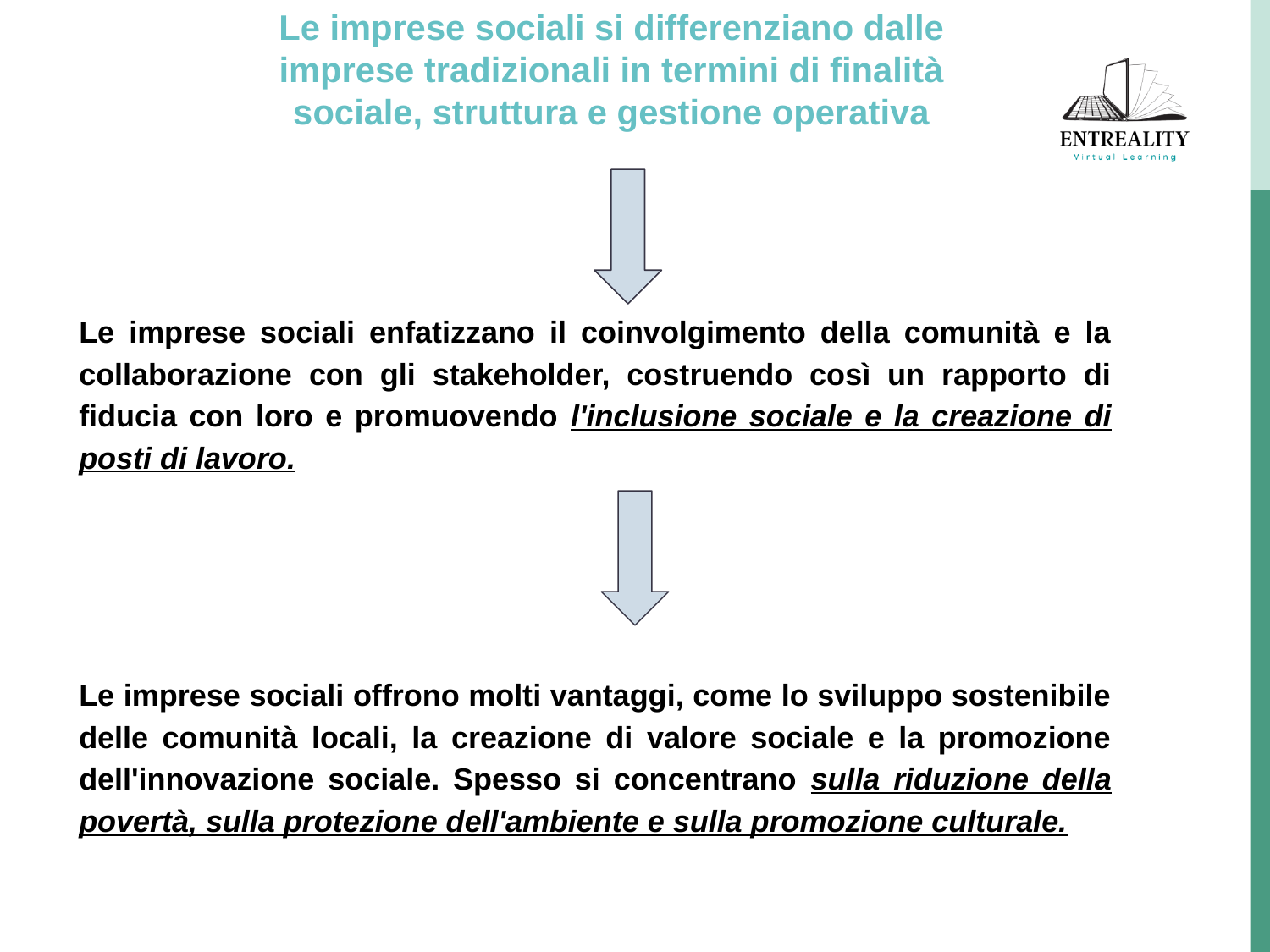

# Le imprese sociali si differenziano dalle imprese tradizionali in termini di finalità sociale, struttura e gestione operativa

Le imprese sociali enfatizzano il coinvolgimento della comunità e la collaborazione con gli stakeholder, costruendo così un rapporto di fiducia con loro e promuovendo l'inclusione sociale e la creazione di posti di lavoro.

Le imprese sociali offrono molti vantaggi, come lo sviluppo sostenibile delle comunità locali, la creazione di valore sociale e la promozione dell'innovazione sociale. Spesso si concentrano sulla riduzione della povertà, sulla protezione dell'ambiente e sulla promozione culturale.